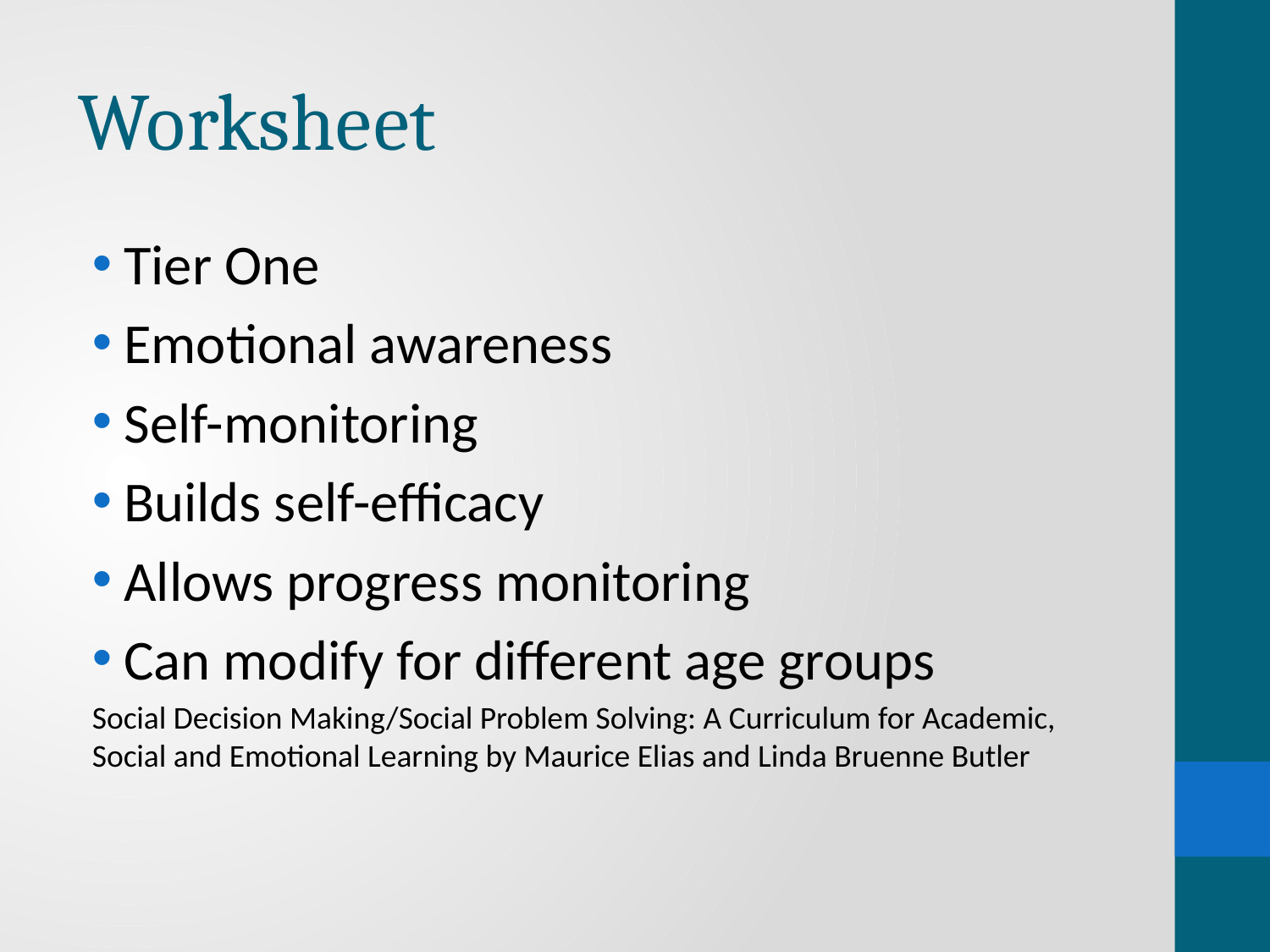

# Worksheet
Tier One
Emotional awareness
Self-monitoring
Builds self-efficacy
Allows progress monitoring
Can modify for different age groups
Social Decision Making/Social Problem Solving: A Curriculum for Academic, Social and Emotional Learning by Maurice Elias and Linda Bruenne Butler